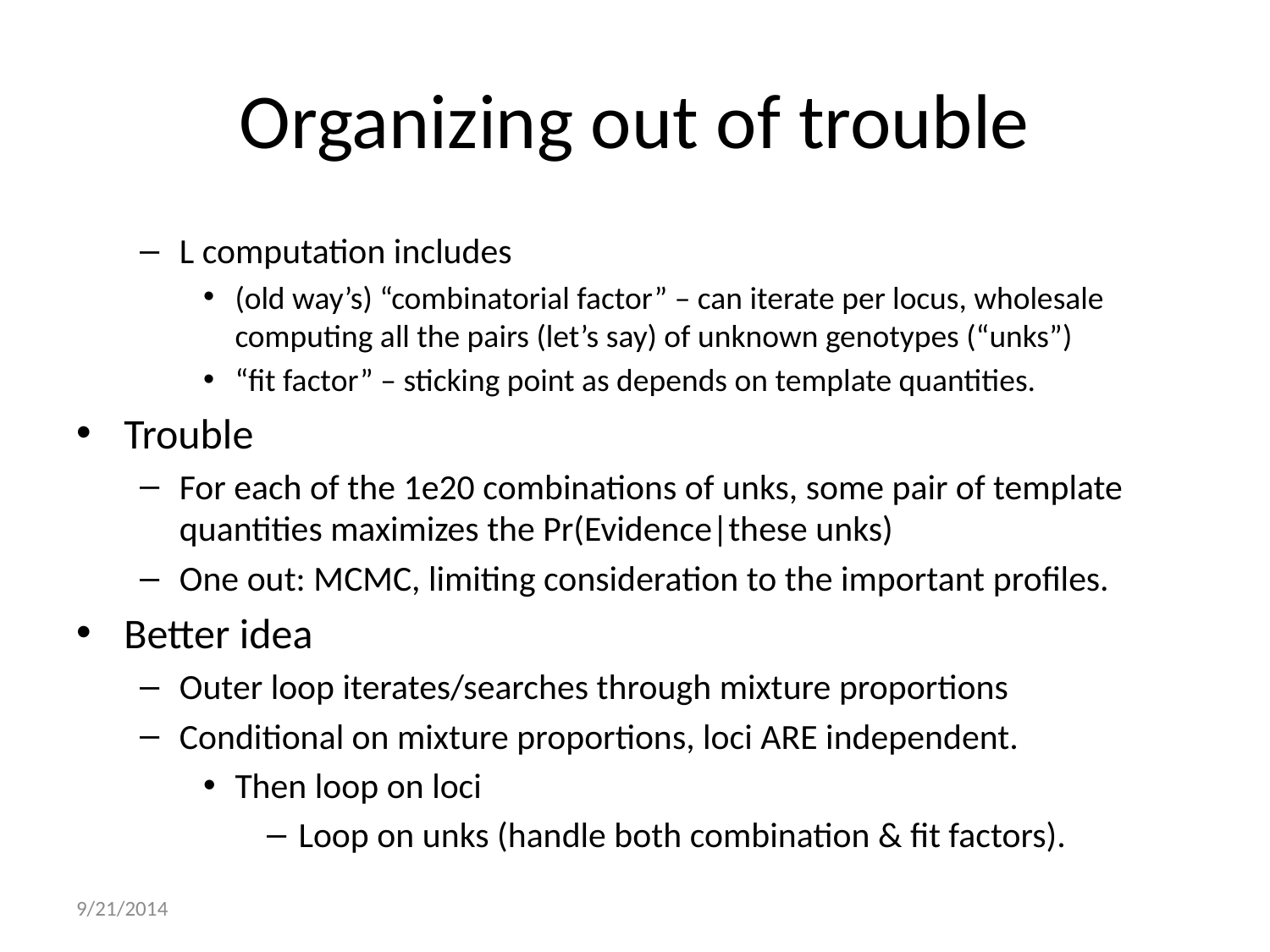

# Organizing out of trouble
L computation includes
(old way’s) “combinatorial factor” – can iterate per locus, wholesale computing all the pairs (let’s say) of unknown genotypes (“unks”)
“fit factor” – sticking point as depends on template quantities.
Trouble
For each of the 1e20 combinations of unks, some pair of template quantities maximizes the Pr(Evidence|these unks)
One out: MCMC, limiting consideration to the important profiles.
Better idea
Outer loop iterates/searches through mixture proportions
Conditional on mixture proportions, loci ARE independent.
Then loop on loci
Loop on unks (handle both combination & fit factors).

9/21/2014